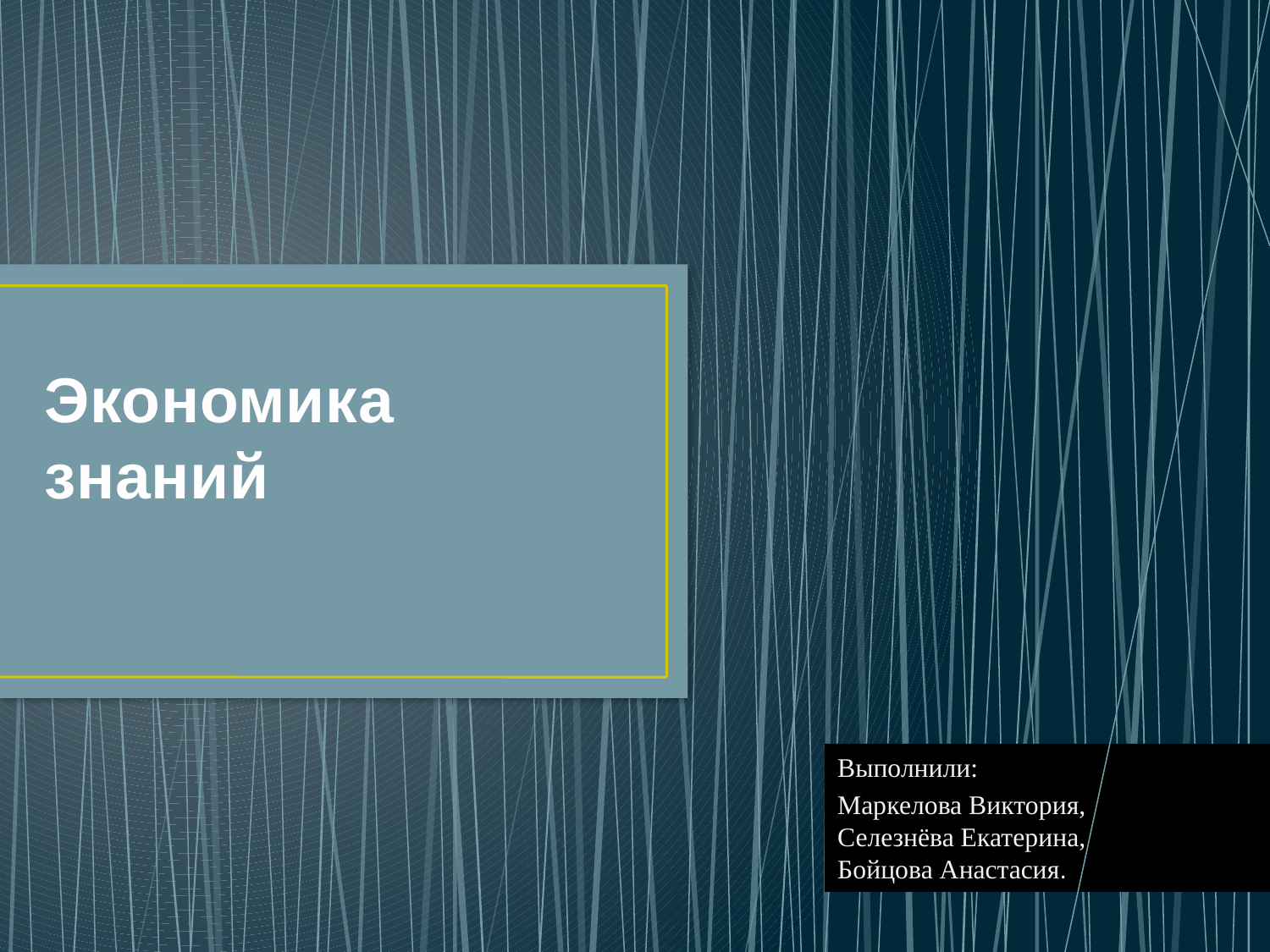

# Экономика знаний
Выполнили:
Маркелова Виктория,
Селезнёва Екатерина,
Бойцова Анастасия.